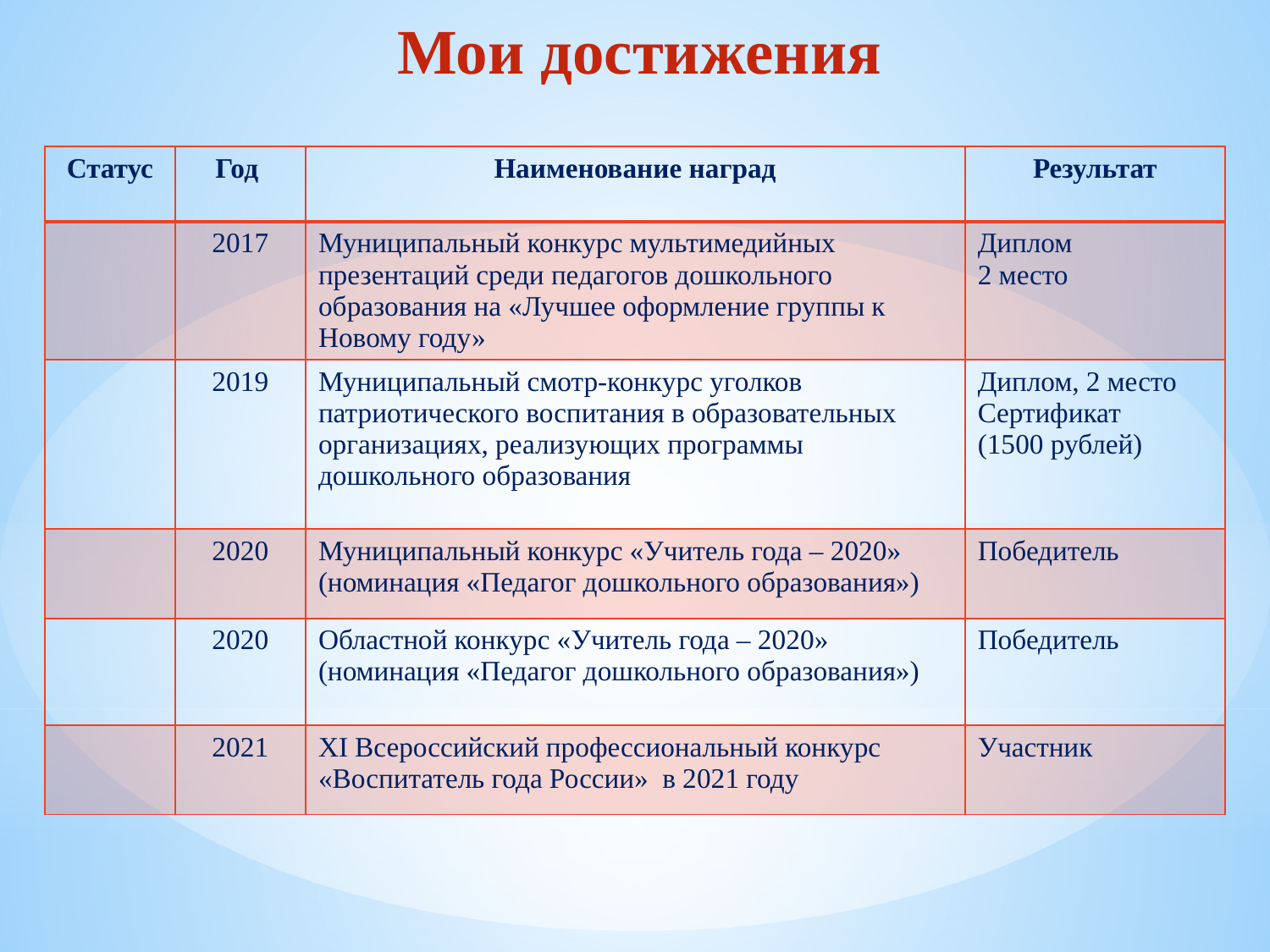

Мои достижения

| Статус | Год | Наименование наград | Результат |
| --- | --- | --- | --- |
|  | 2017 | Муниципальный конкурс мультимедийных презентаций среди педагогов дошкольного образования на «Лучшее оформление группы к Новому году» | Диплом 2 место |
|  | 2019 | Муниципальный смотр-конкурс уголков патриотического воспитания в образовательных организациях, реализующих программы дошкольного образования | Диплом, 2 место Сертификат (1500 рублей) |
|  | 2020 | Муниципальный конкурс «Учитель года – 2020» (номинация «Педагог дошкольного образования») | Победитель |
|  | 2020 | Областной конкурс «Учитель года – 2020» (номинация «Педагог дошкольного образования») | Победитель |
|  | 2021 | XI Всероссийский профессиональный конкурс «Воспитатель года России» в 2021 году | Участник |